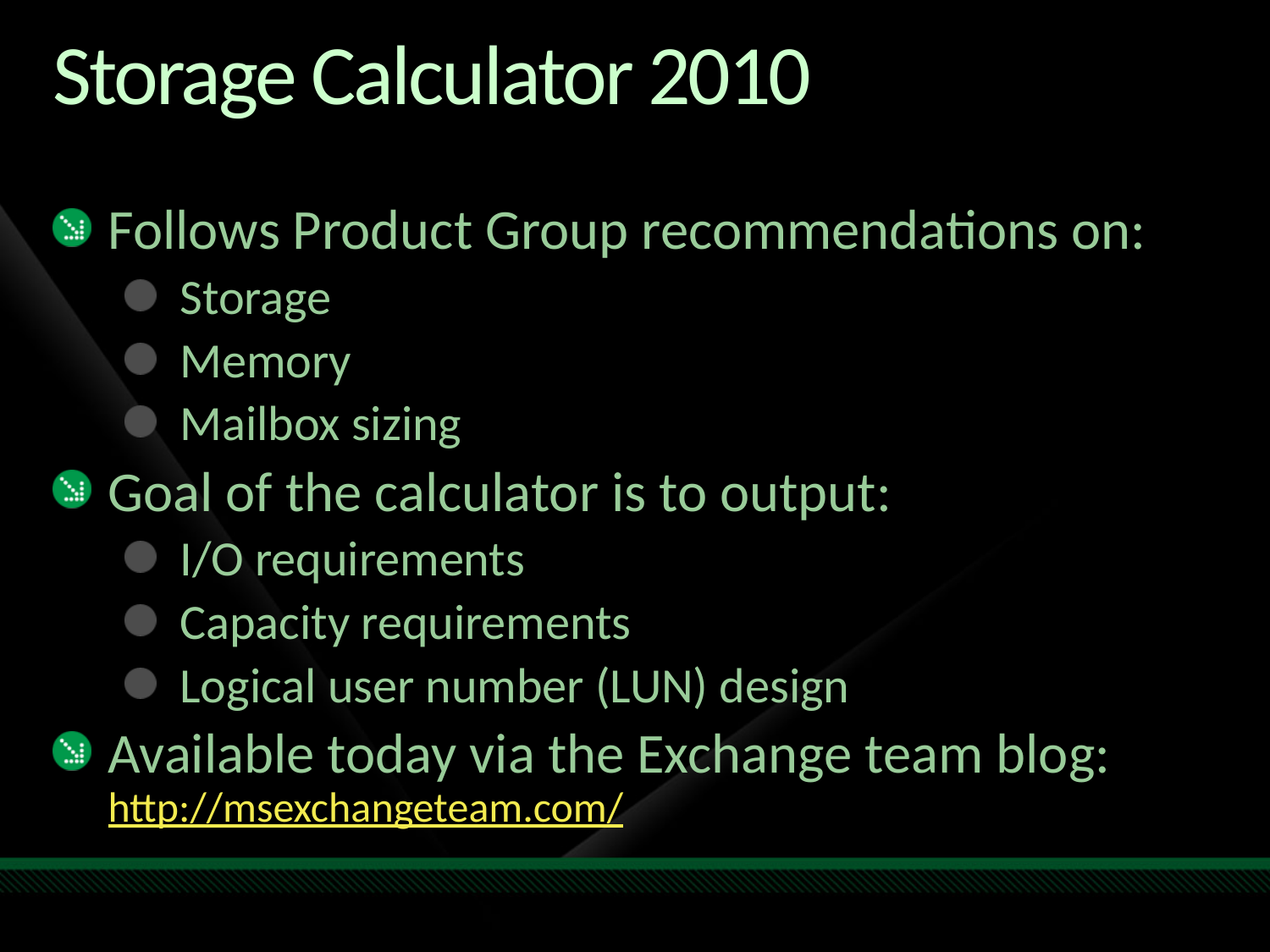

# Storage Calculator 2010
Follows Product Group recommendations on:
Storage
Memory
Mailbox sizing
Goal of the calculator is to output:
I/O requirements
Capacity requirements
Logical user number (LUN) design
Available today via the Exchange team blog: http://msexchangeteam.com/